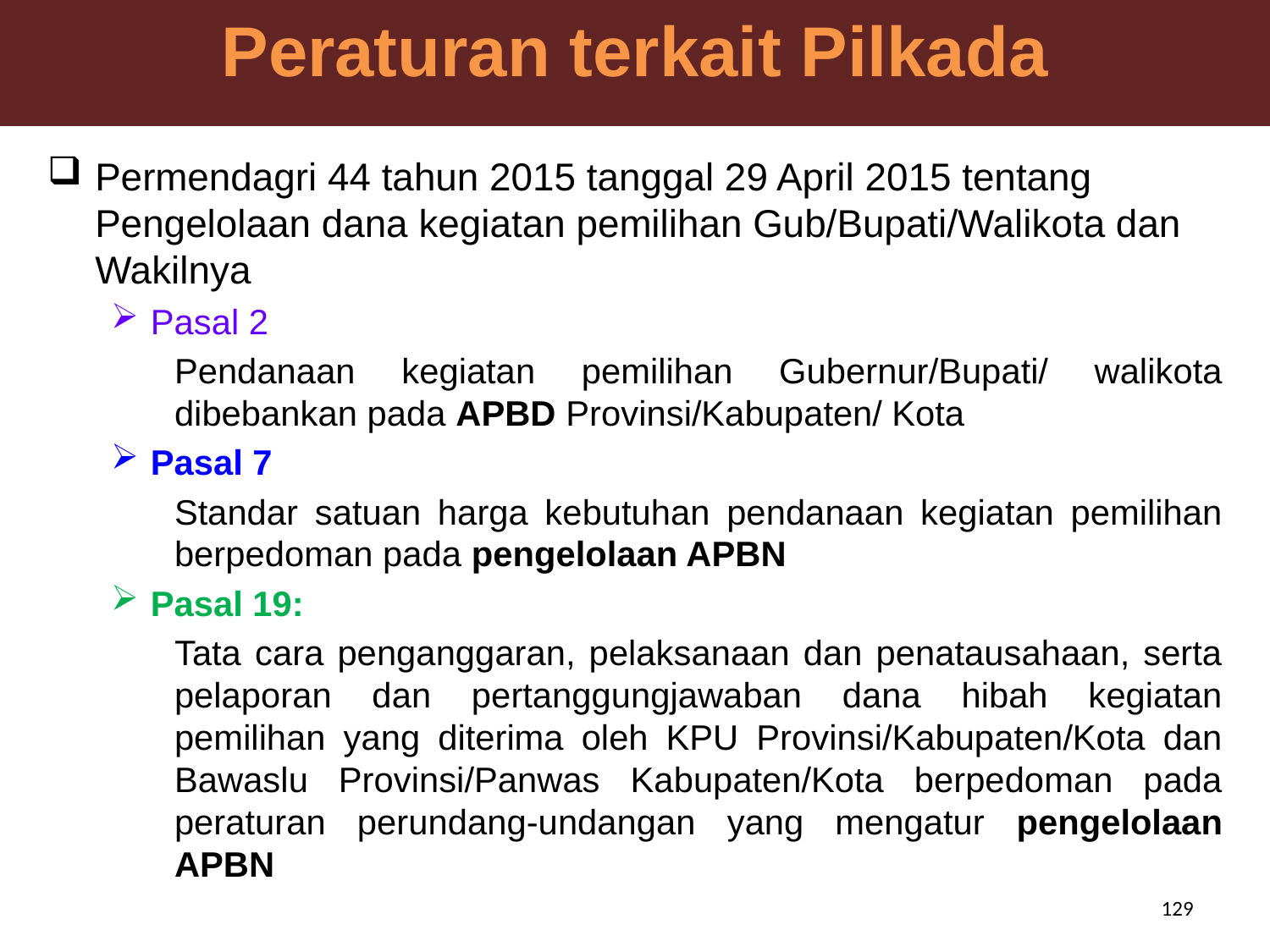

Peraturan terkait Pilkada
Permendagri 44 tahun 2015 tanggal 29 April 2015 tentang Pengelolaan dana kegiatan pemilihan Gub/Bupati/Walikota dan Wakilnya
Pasal 2
Pendanaan kegiatan pemilihan Gubernur/Bupati/ walikota dibebankan pada APBD Provinsi/Kabupaten/ Kota
Pasal 7
Standar satuan harga kebutuhan pendanaan kegiatan pemilihan berpedoman pada pengelolaan APBN
Pasal 19:
Tata cara penganggaran, pelaksanaan dan penatausahaan, serta pelaporan dan pertanggungjawaban dana hibah kegiatan pemilihan yang diterima oleh KPU Provinsi/Kabupaten/Kota dan Bawaslu Provinsi/Panwas Kabupaten/Kota berpedoman pada peraturan perundang-undangan yang mengatur pengelolaan APBN
129